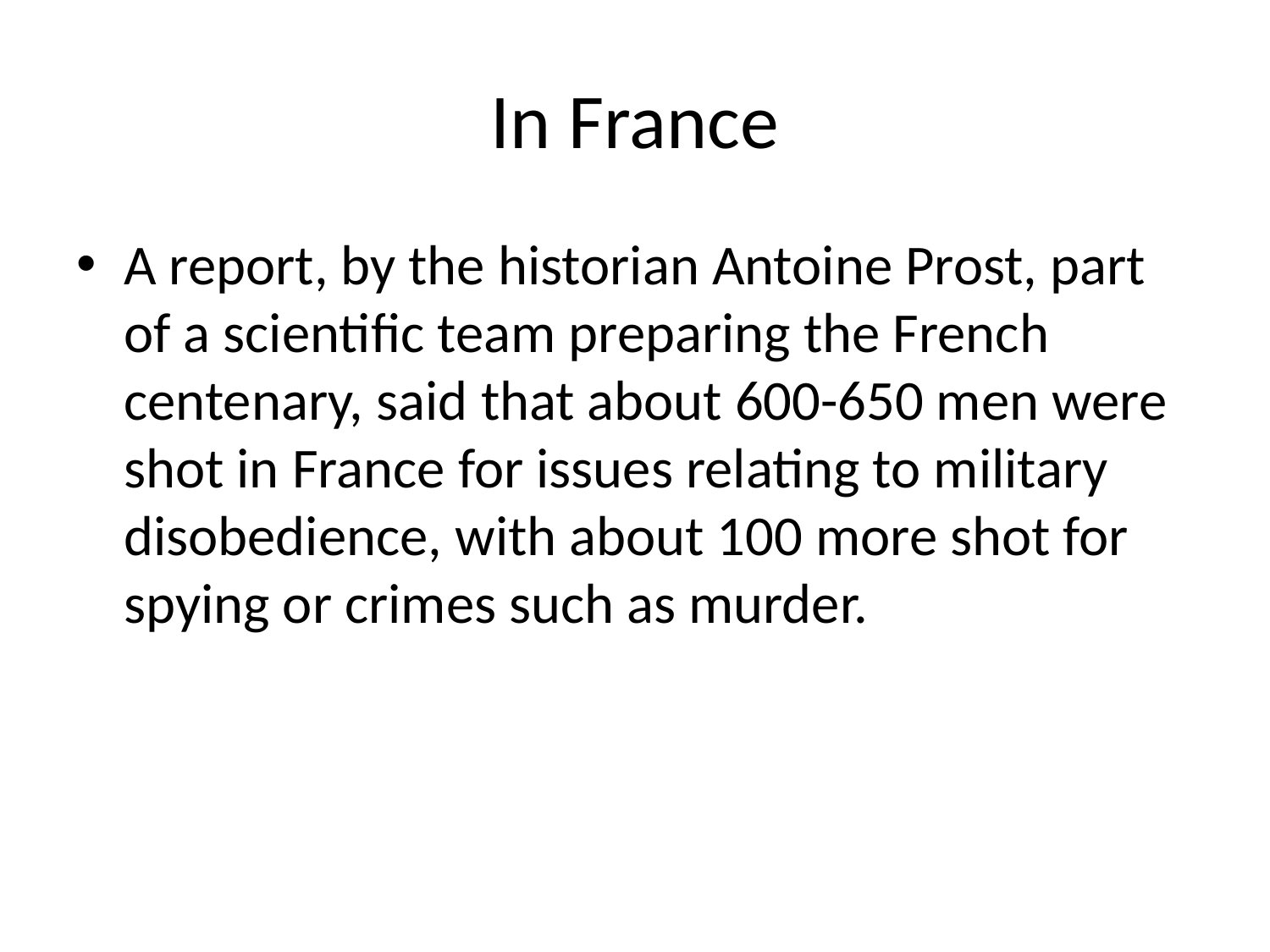

# In France
A report, by the historian Antoine Prost, part of a scientific team preparing the French centenary, said that about 600-650 men were shot in France for issues relating to military disobedience, with about 100 more shot for spying or crimes such as murder.